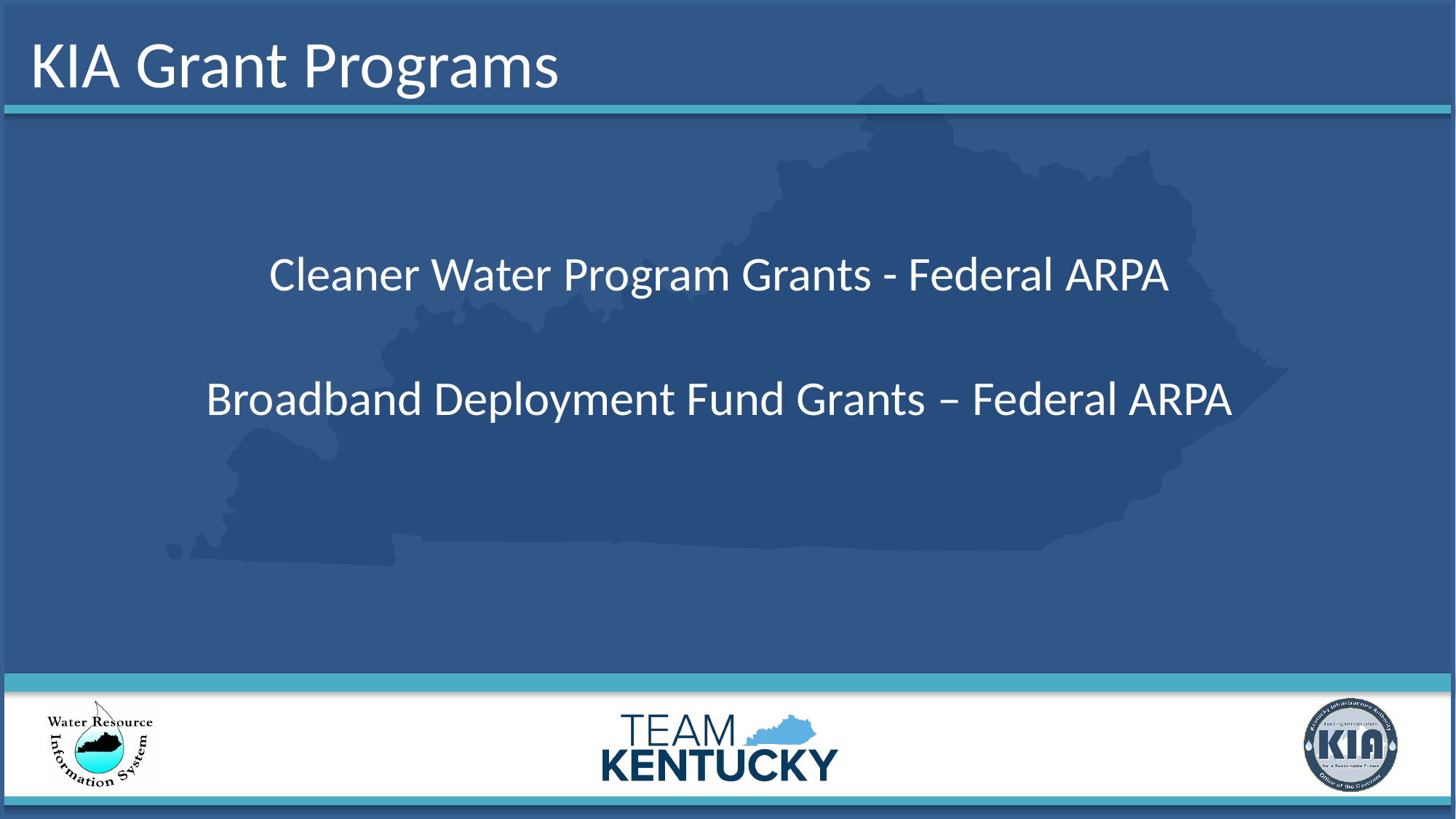

# KIA Grant Programs
Cleaner Water Program Grants - Federal ARPA

Broadband Deployment Fund Grants – Federal ARPA